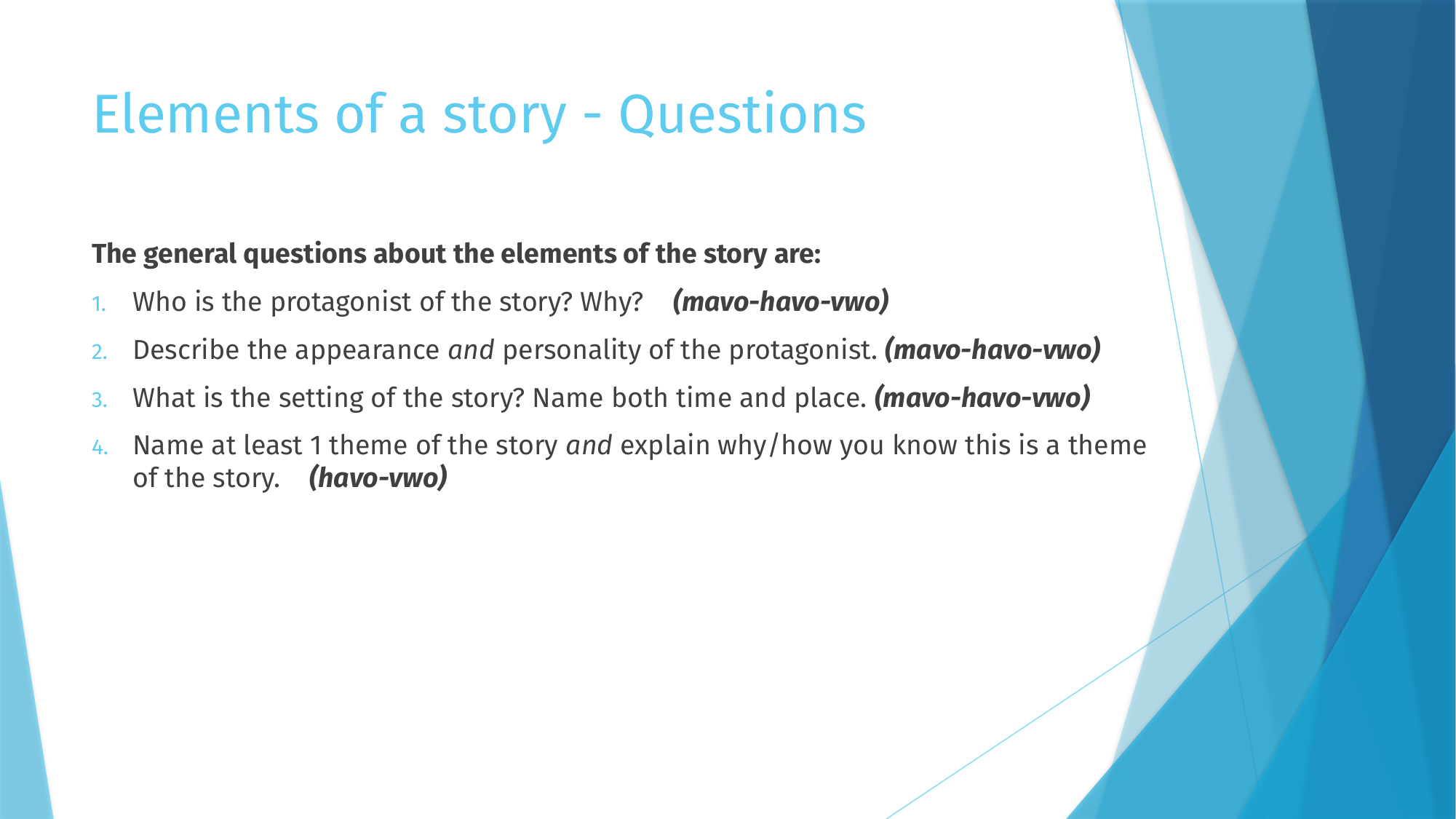

# Elements of a story - Questions
The general questions about the elements of the story are:
Who is the protagonist of the story? Why?    (mavo-havo-vwo)
Describe the appearance and personality of the protagonist. (mavo-havo-vwo)
What is the setting of the story? Name both time and place. (mavo-havo-vwo)
Name at least 1 theme of the story and explain why/how you know this is a theme of the story.    (havo-vwo)